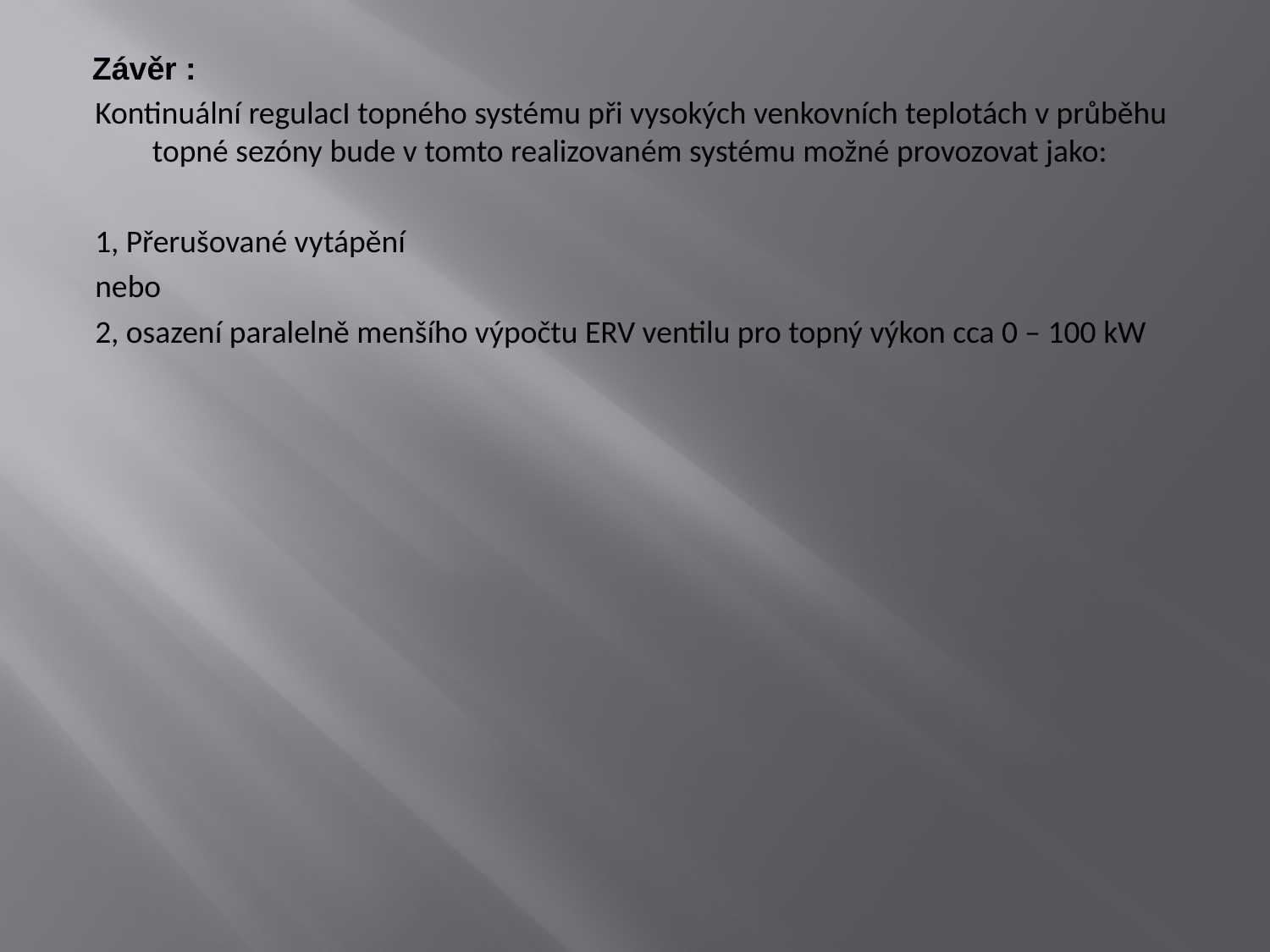

# Závěr :
Kontinuální regulacI topného systému při vysokých venkovních teplotách v průběhu topné sezóny bude v tomto realizovaném systému možné provozovat jako:

1, Přerušované vytápění
nebo
2, osazení paralelně menšího výpočtu ERV ventilu pro topný výkon cca 0 – 100 kW